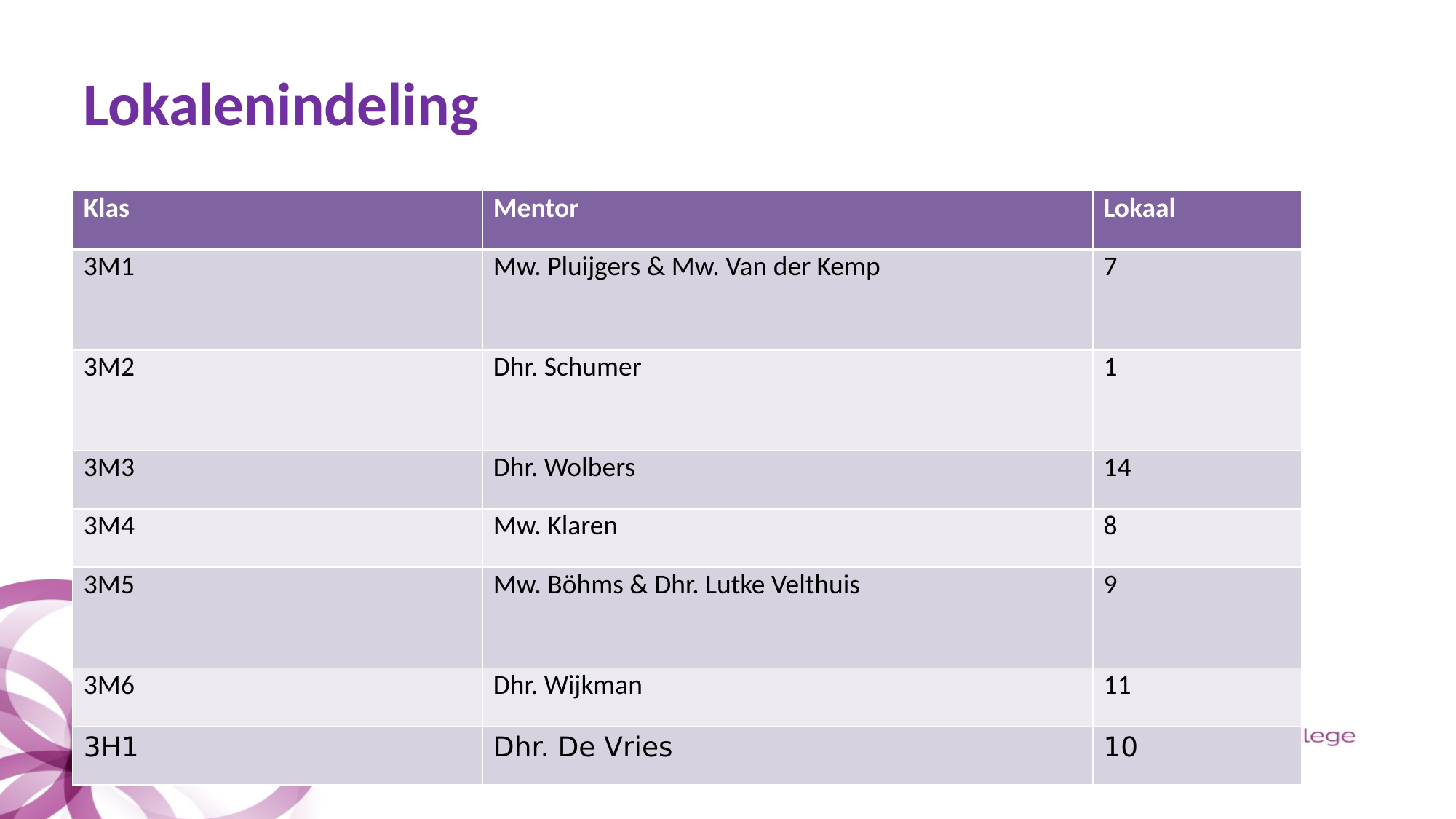

# Lokalenindeling
| Klas | Mentor | Lokaal |
| --- | --- | --- |
| 3M1 | Mw. Pluijgers & Mw. Van der Kemp | 7 |
| 3M2 | Dhr. Schumer | 1 |
| 3M3 | Dhr. Wolbers | 14 |
| 3M4 | Mw. Klaren | 8 |
| 3M5 | Mw. Böhms & Dhr. Lutke Velthuis | 9 |
| 3M6 | Dhr. Wijkman | 11 |
| 3H1 | Dhr. De Vries | 10 |